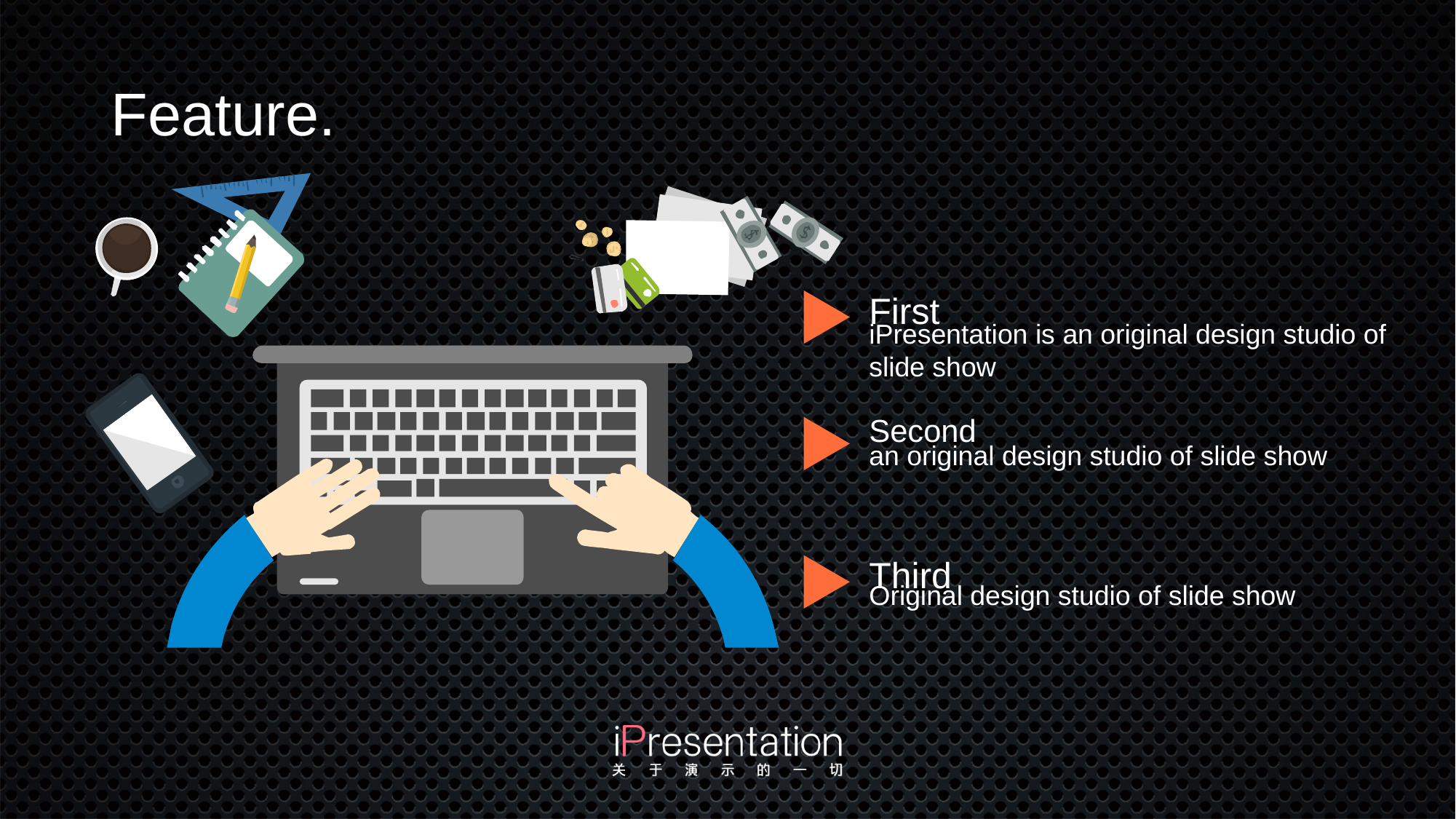

# Feature.

First

iPresentation is an original design studio of slide show
Second

an original design studio of slide show
Third

Original design studio of slide show